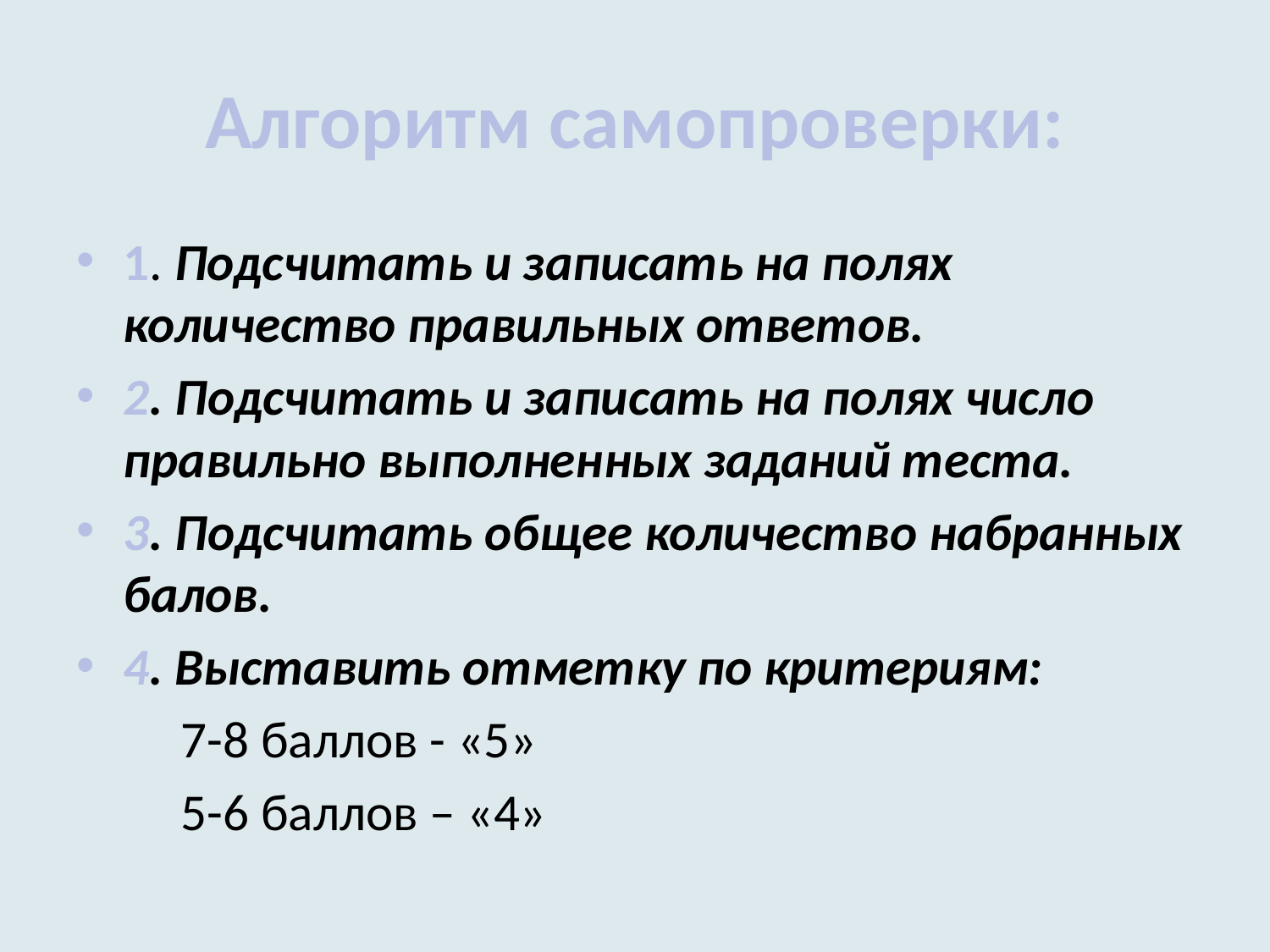

# Алгоритм самопроверки:
1. Подсчитать и записать на полях количество правильных ответов.
2. Подсчитать и записать на полях число правильно выполненных заданий теста.
3. Подсчитать общее количество набранных балов.
4. Выставить отметку по критериям:
         7-8 баллов - «5»
         5-6 баллов – «4»